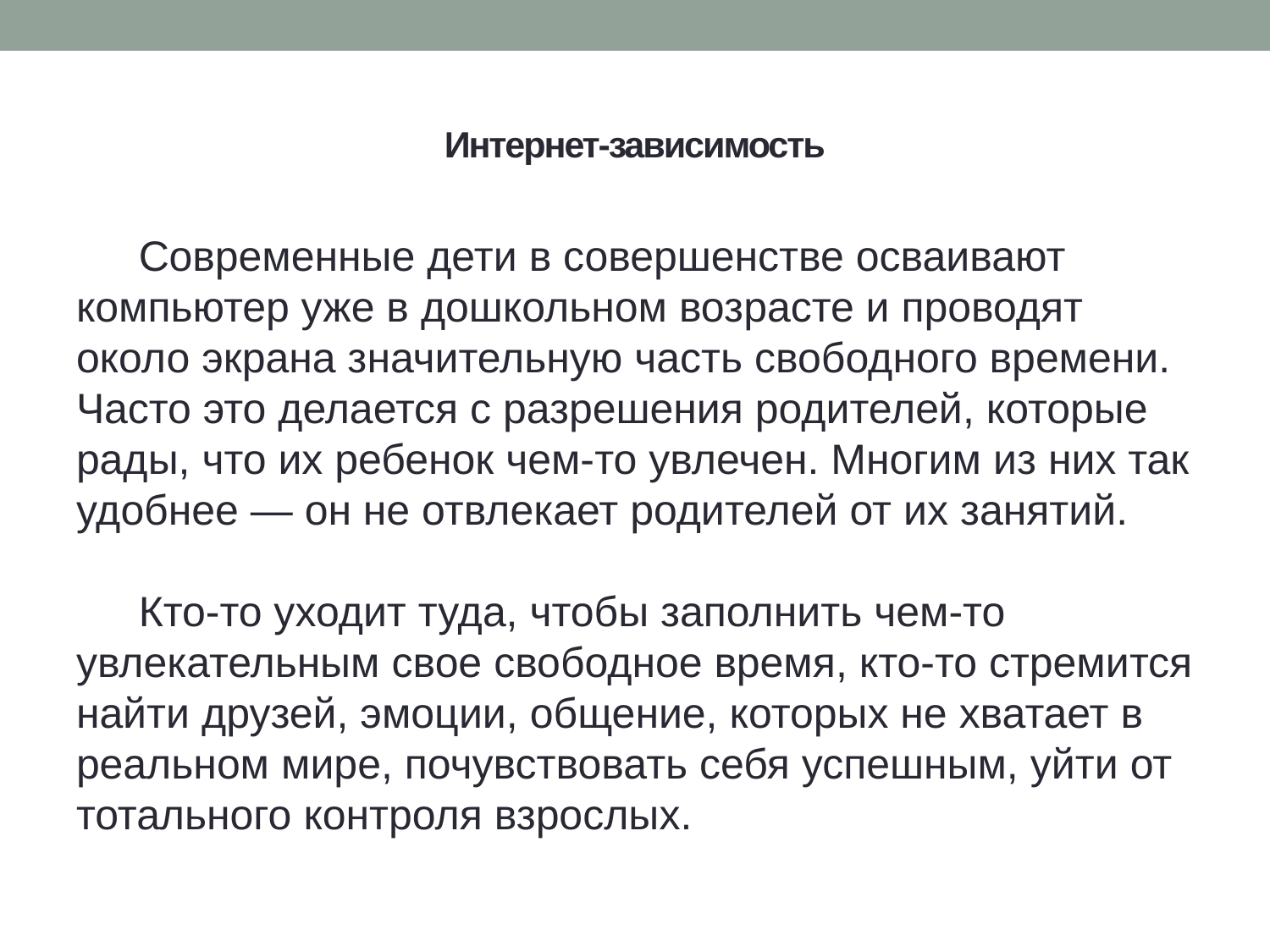

# Интернет-зависимость
Современные дети в совершенстве осваивают компьютер уже в дошкольном возрасте и проводят около экрана значительную часть свободного времени. Часто это делается с разрешения родителей, которые рады, что их ребенок чем-то увлечен. Многим из них так удобнее — он не отвлекает родителей от их занятий.

Кто-то уходит туда, чтобы заполнить чем-то увлекательным свое свободное время, кто-то стремится найти друзей, эмоции, общение, которых не хватает в реальном мире, почувствовать себя успешным, уйти от тотального контроля взрослых.